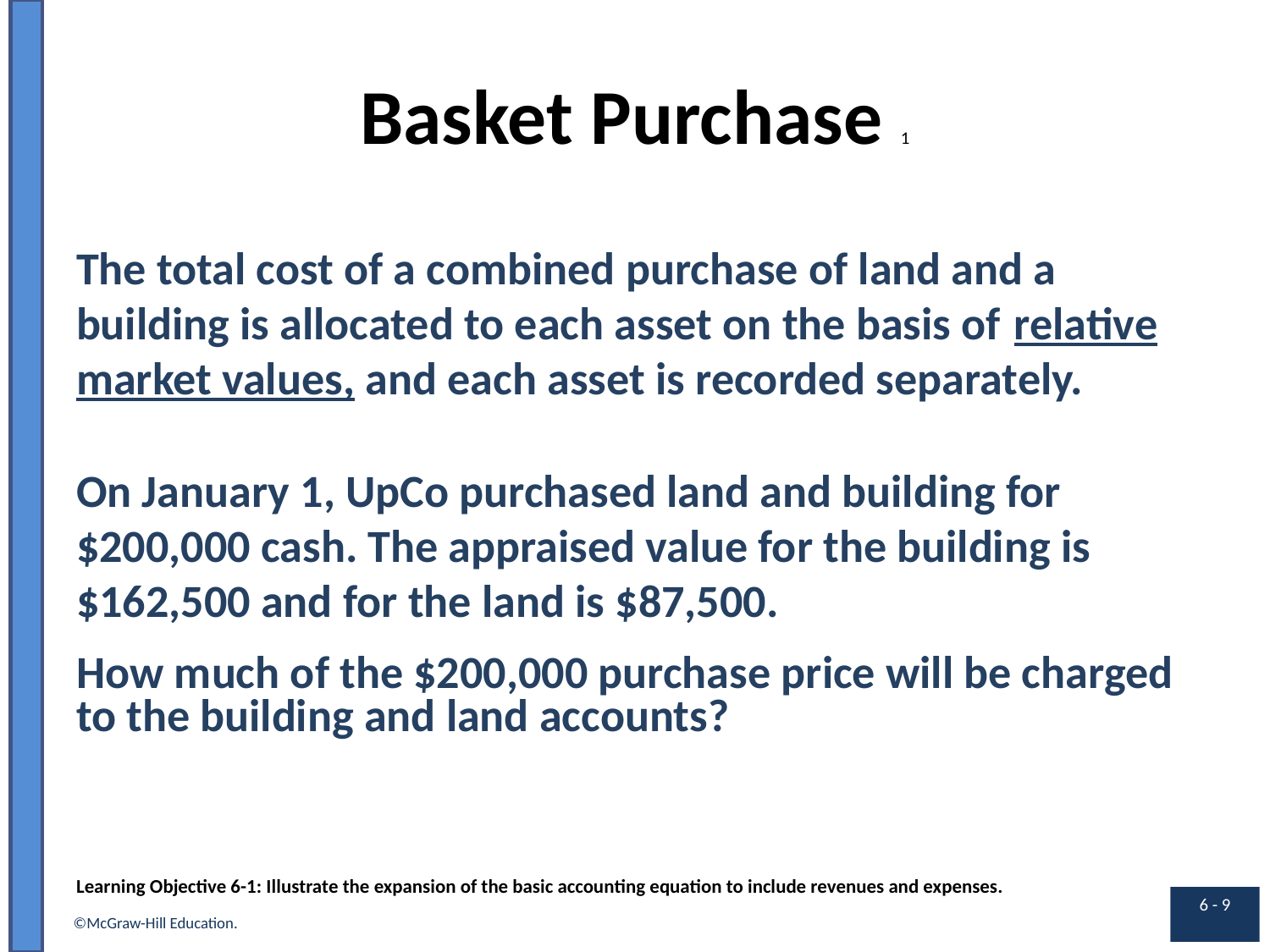

# Basket Purchase 1
The total cost of a combined purchase of land and a building is allocated to each asset on the basis of begin underline relative market values, end underline and each asset is recorded separately.
On January 1, UpCo purchased land and building for $200,000 cash. The appraised value for the building is $162,500 and for the land is $87,500.
How much of the $200,000 purchase price will be charged to the building and land accounts?
Learning Objective 6-1: Illustrate the expansion of the basic accounting equation to include revenues and expenses.